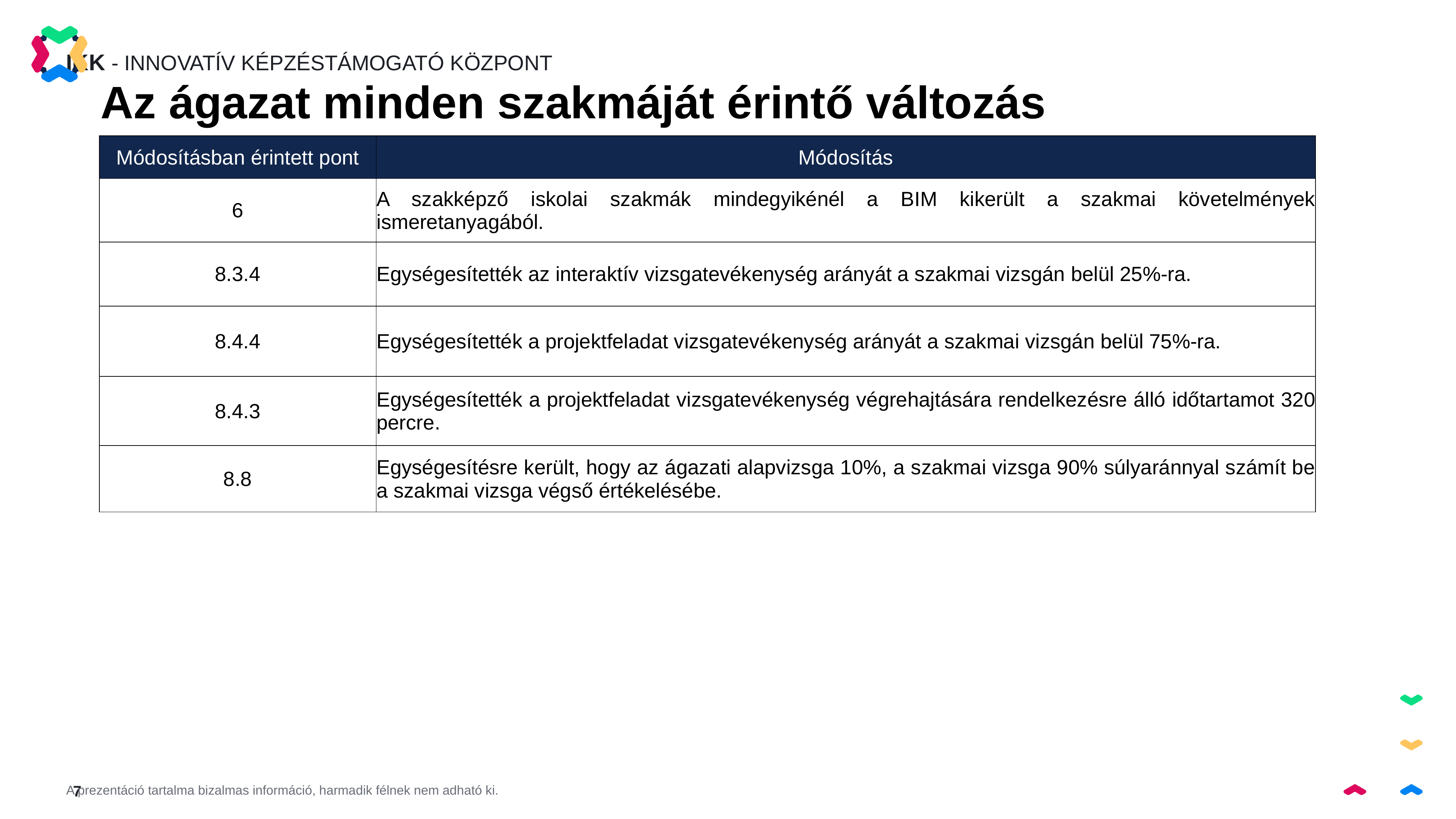

Az ágazat minden szakmáját érintő változás

| Módosításban érintett pont | Módosítás |
| --- | --- |
| 6 | A szakképző iskolai szakmák mindegyikénél a BIM kikerült a szakmai követelmények ismeretanyagából. |
| 8.3.4 | Egységesítették az interaktív vizsgatevékenység arányát a szakmai vizsgán belül 25%-ra. |
| 8.4.4 | Egységesítették a projektfeladat vizsgatevékenység arányát a szakmai vizsgán belül 75%-ra. |
| 8.4.3 | Egységesítették a projektfeladat vizsgatevékenység végrehajtására rendelkezésre álló időtartamot 320 percre. |
| 8.8 | Egységesítésre került, hogy az ágazati alapvizsga 10%, a szakmai vizsga 90% súlyaránnyal számít be a szakmai vizsga végső értékelésébe. |